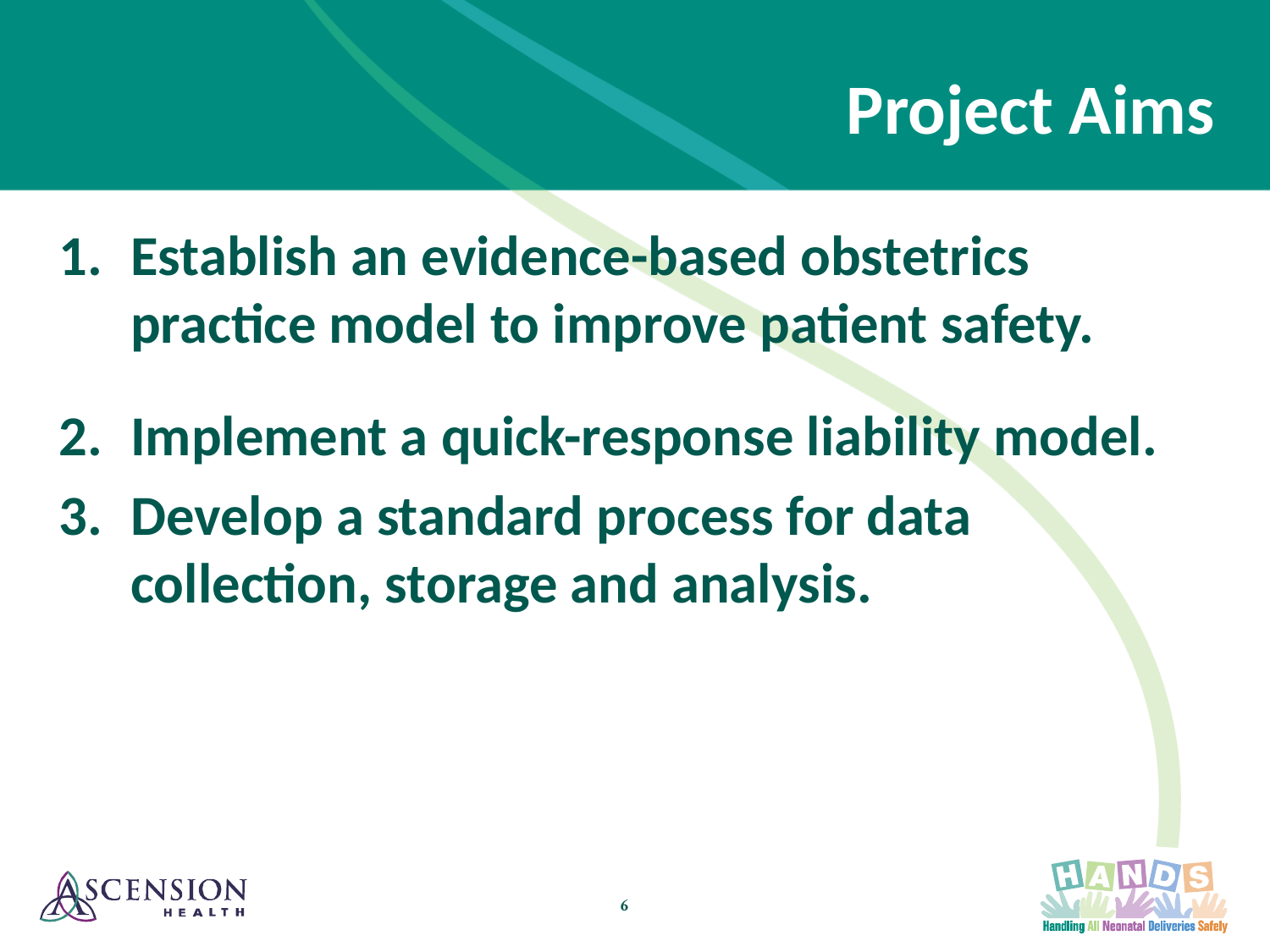

# Project Aims
Establish an evidence-based obstetrics practice model to improve patient safety.
Implement a quick-response liability model.
Develop a standard process for data collection, storage and analysis.